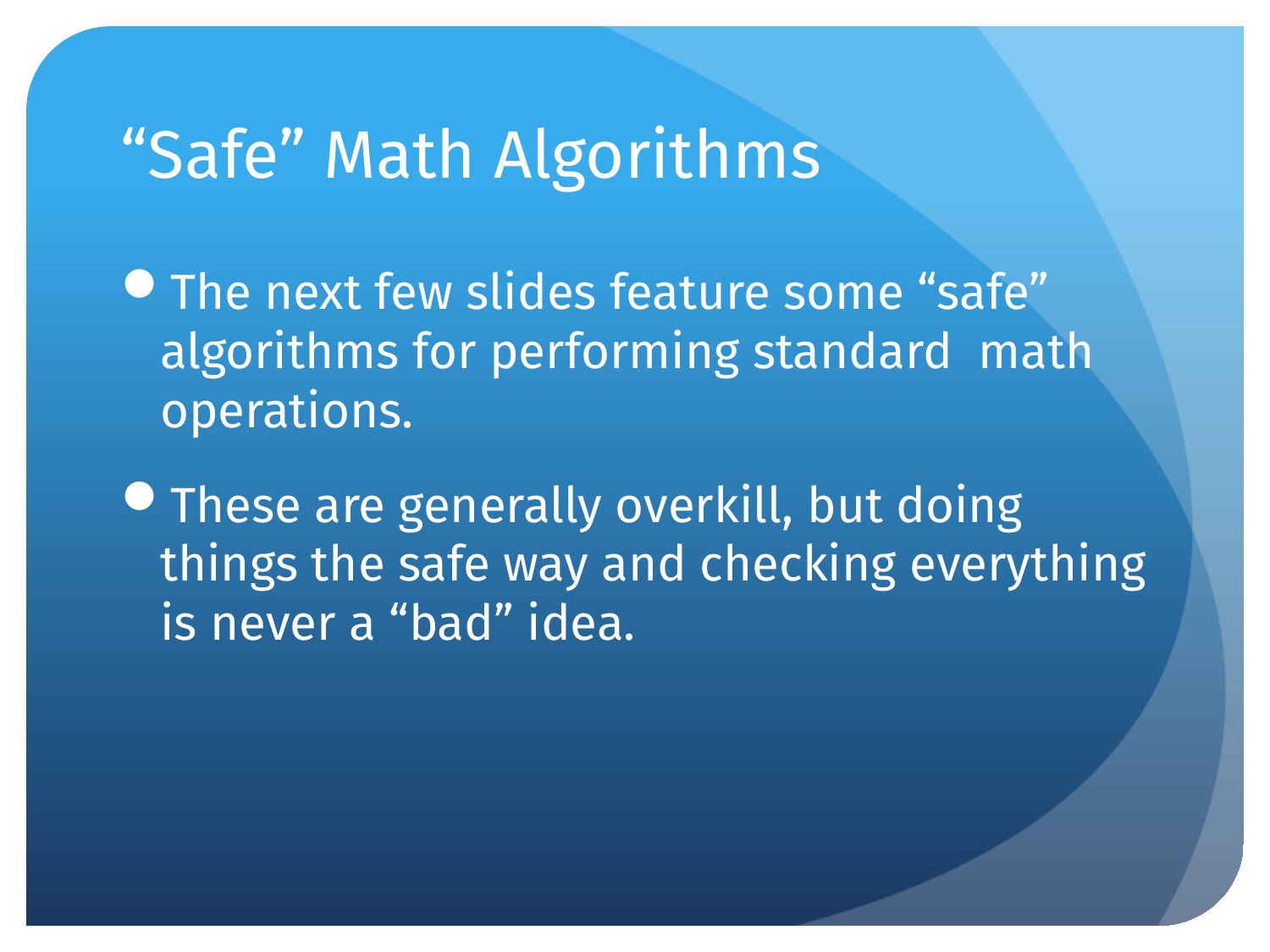

# “Safe” Math Algorithms
The next few slides feature some “safe” algorithms for performing standard  math operations.
These are generally overkill, but doing things the safe way and checking everything is never a “bad” idea.